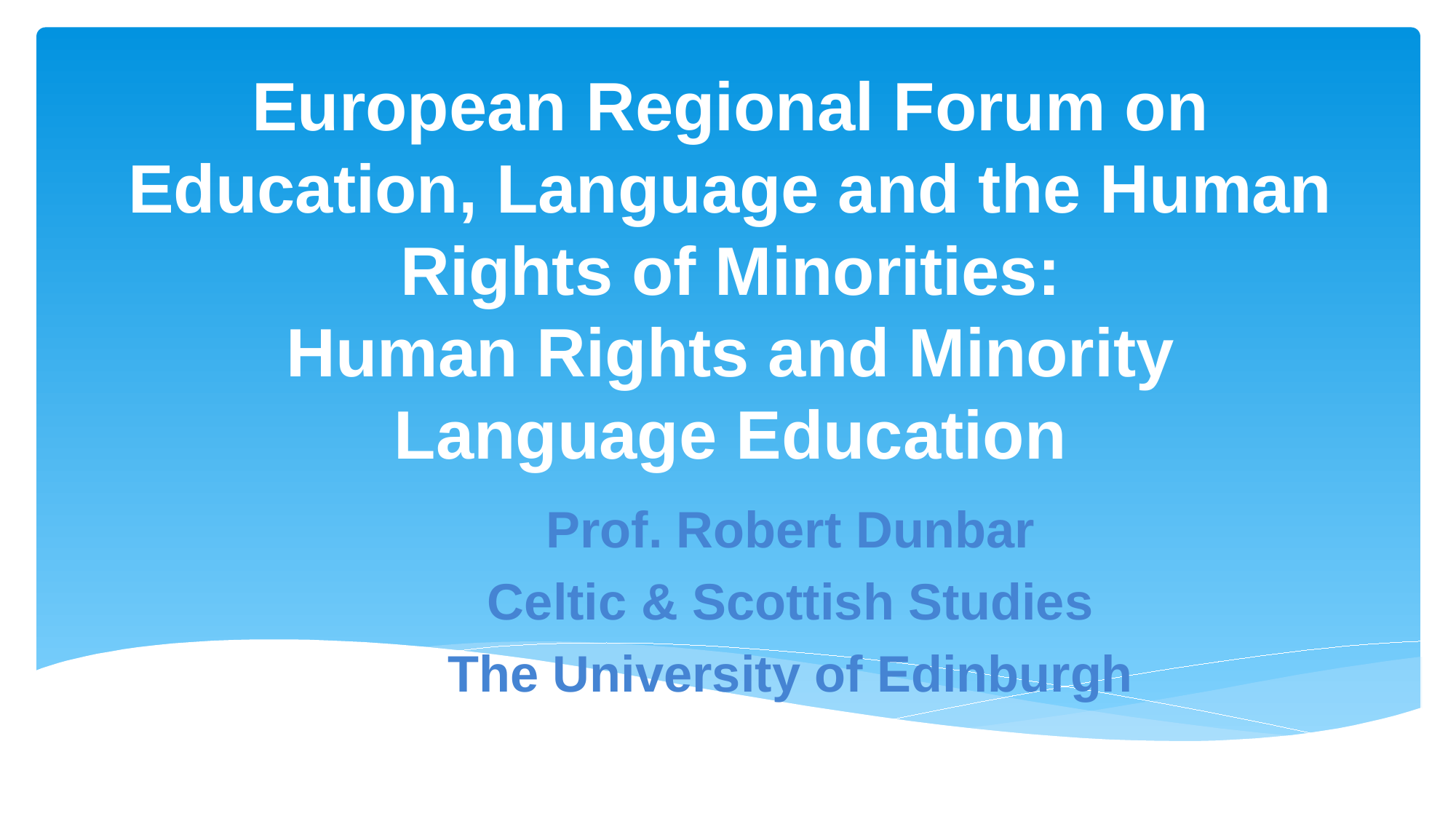

# European Regional Forum on Education, Language and the Human Rights of Minorities: Human Rights and Minority Language Education
Prof. Robert Dunbar
Celtic & Scottish Studies
The University of Edinburgh